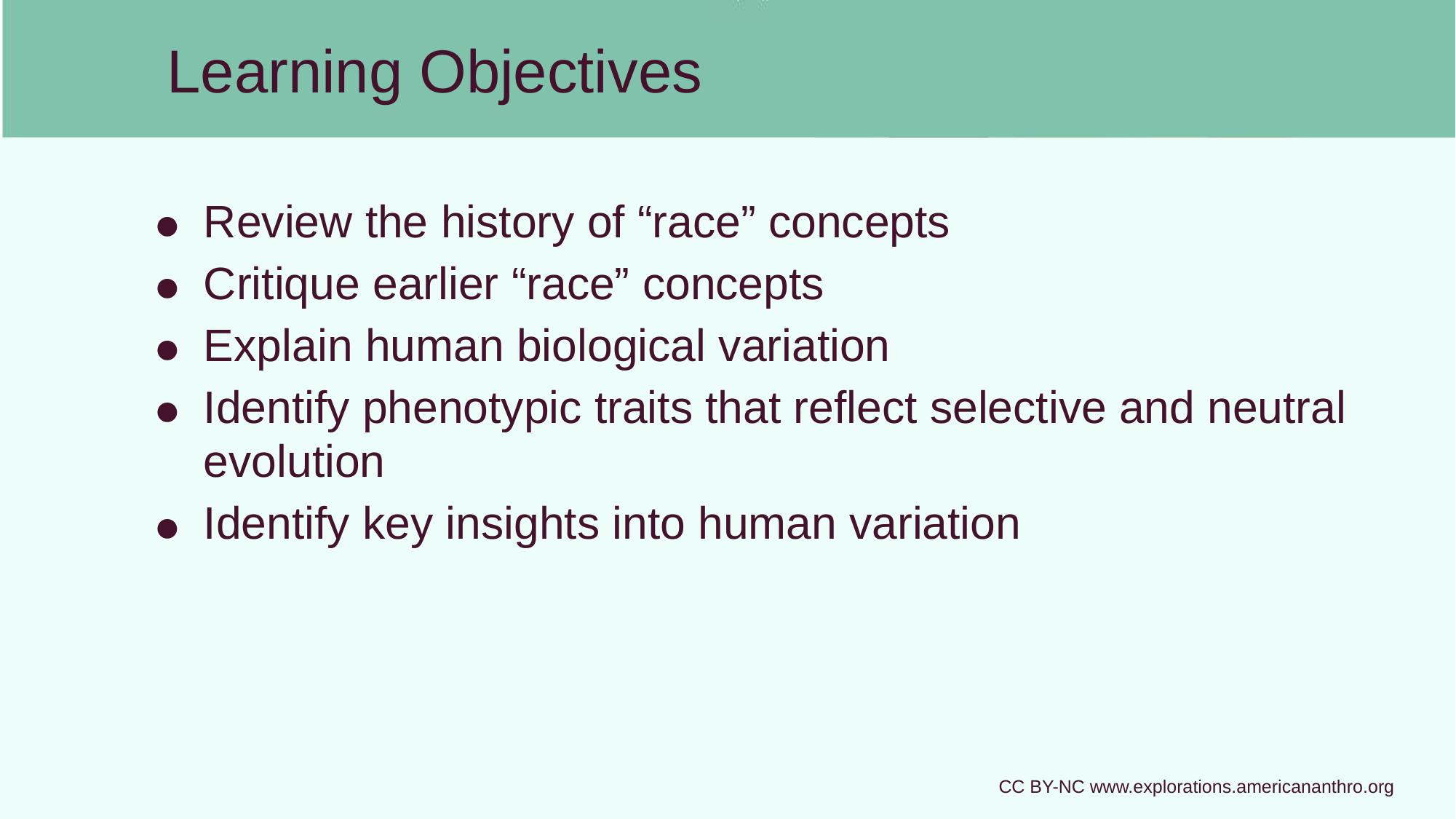

# Learning Objectives

Review the history of “race” concepts
Critique earlier “race” concepts
Explain human biological variation
Identify phenotypic traits that reflect selective and neutral evolution
Identify key insights into human variation